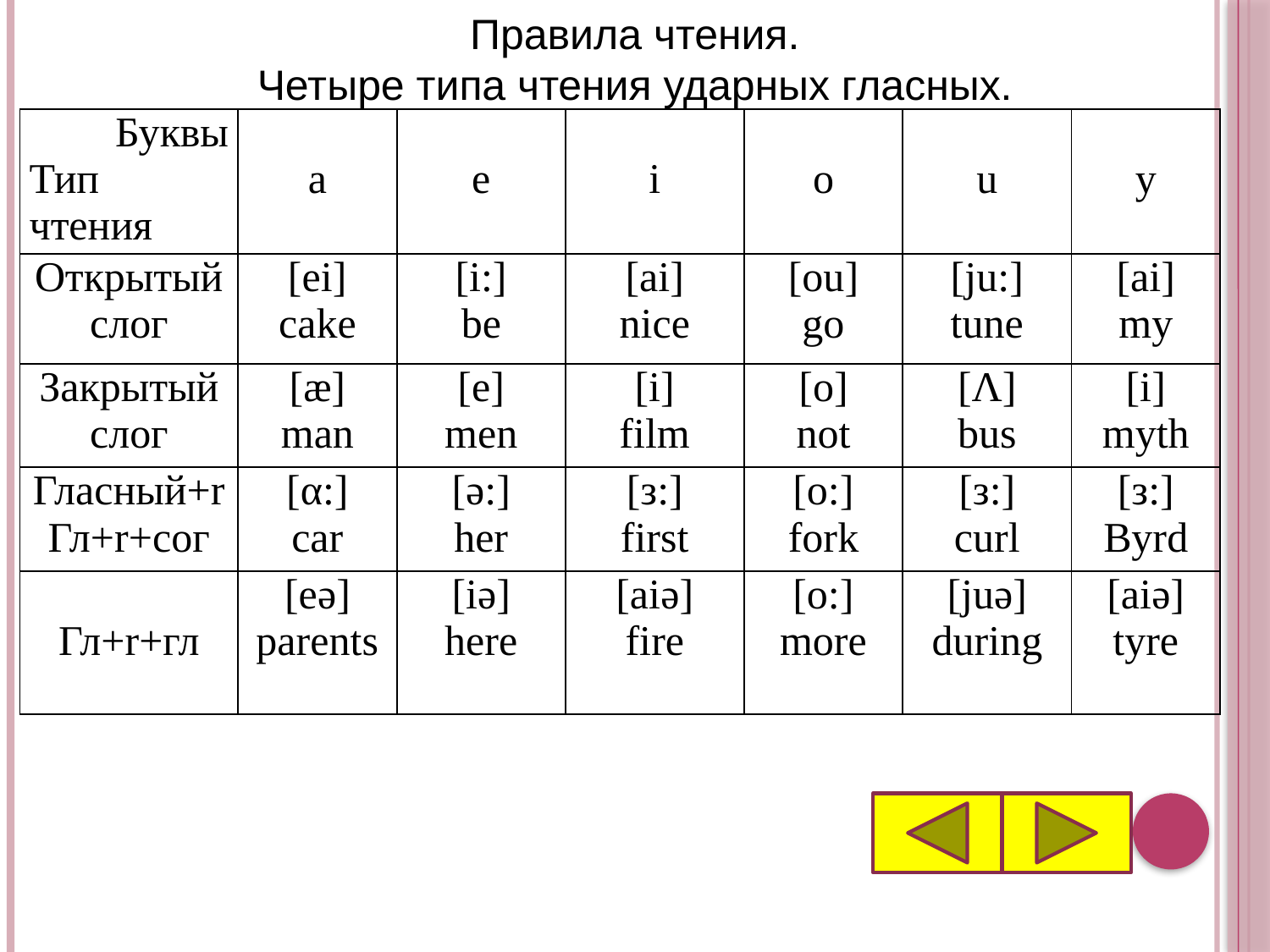

Правила чтения.
Четыре типа чтения ударных гласных.
| Буквы Тип чтения | a | e | i | o | u | y |
| --- | --- | --- | --- | --- | --- | --- |
| Открытый слог | [ei] cake | [i:] be | [ai] nice | [ou] go | [ju:] tune | [ai] my |
| Закрытый слог | [æ] man | [e] men | [i] film | [o] not | [Λ] bus | [i] myth |
| Гласный+r Гл+r+сог | [α:] car | [ә:] her | [з:] first | [o:] fork | [з:] curl | [з:] Byrd |
| Гл+r+гл | [eә] parents | [iә] here | [aiә] fire | [o:] more | [juә] during | [aiә] tyre |